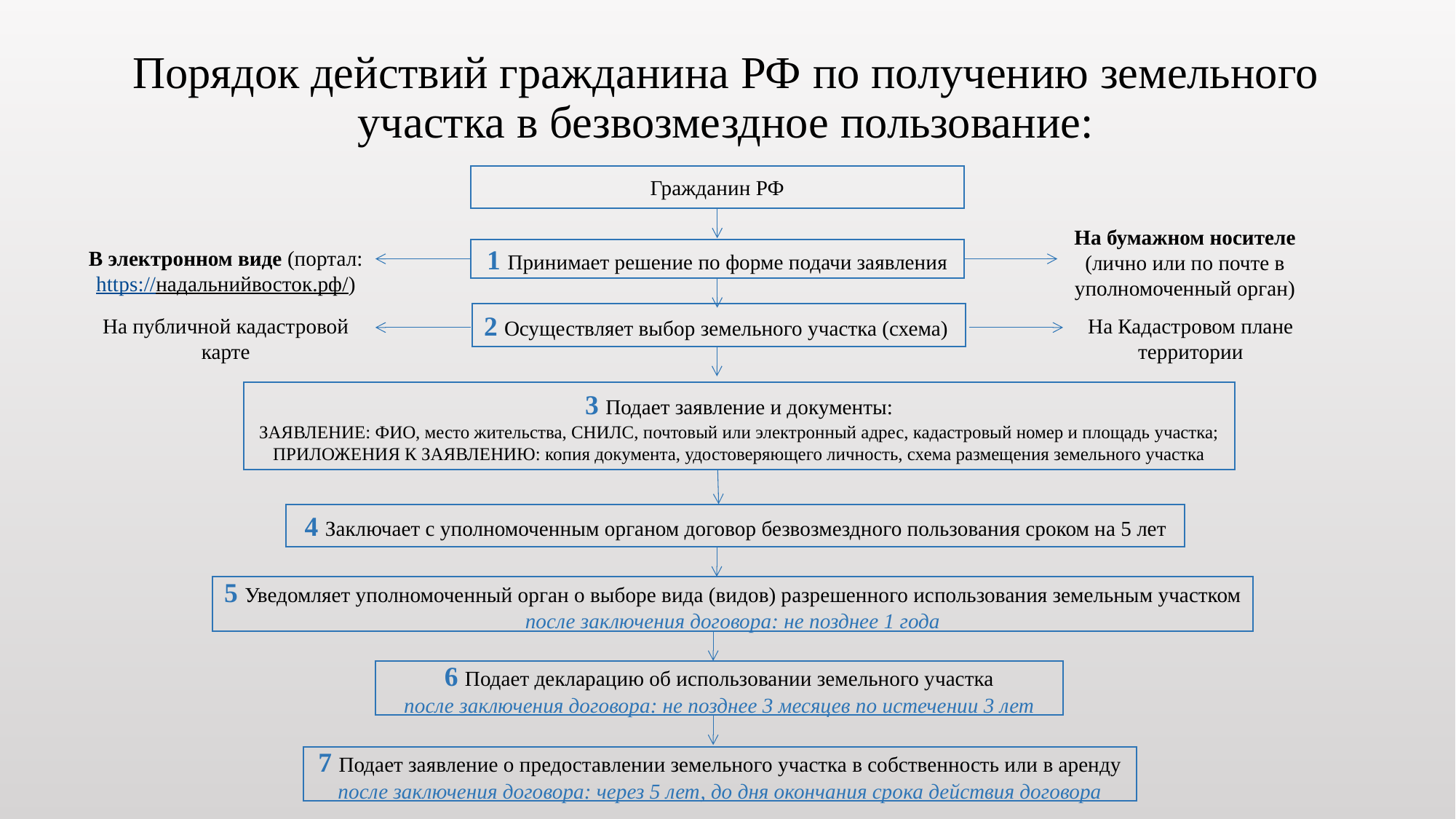

# Порядок действий гражданина РФ по получению земельного участка в безвозмездное пользование:
Гражданин РФ

На бумажном носителе (лично или по почте в уполномоченный орган)
В электронном виде (портал: https://надальнийвосток.рф/)
1 Принимает решение по форме подачи заявления
2 Осуществляет выбор земельного участка (схема)
На публичной кадастровой карте
На Кадастровом плане территории
3 Подает заявление и документы:
ЗАЯВЛЕНИЕ: ФИО, место жительства, СНИЛС, почтовый или электронный адрес, кадастровый номер и площадь участка;
ПРИЛОЖЕНИЯ К ЗАЯВЛЕНИЮ: копия документа, удостоверяющего личность, схема размещения земельного участка
4 Заключает с уполномоченным органом договор безвозмездного пользования сроком на 5 лет
5 Уведомляет уполномоченный орган о выборе вида (видов) разрешенного использования земельным участком
после заключения договора: не позднее 1 года
6 Подает декларацию об использовании земельного участка
после заключения договора: не позднее 3 месяцев по истечении 3 лет
7 Подает заявление о предоставлении земельного участка в собственность или в аренду
после заключения договора: через 5 лет, до дня окончания срока действия договора